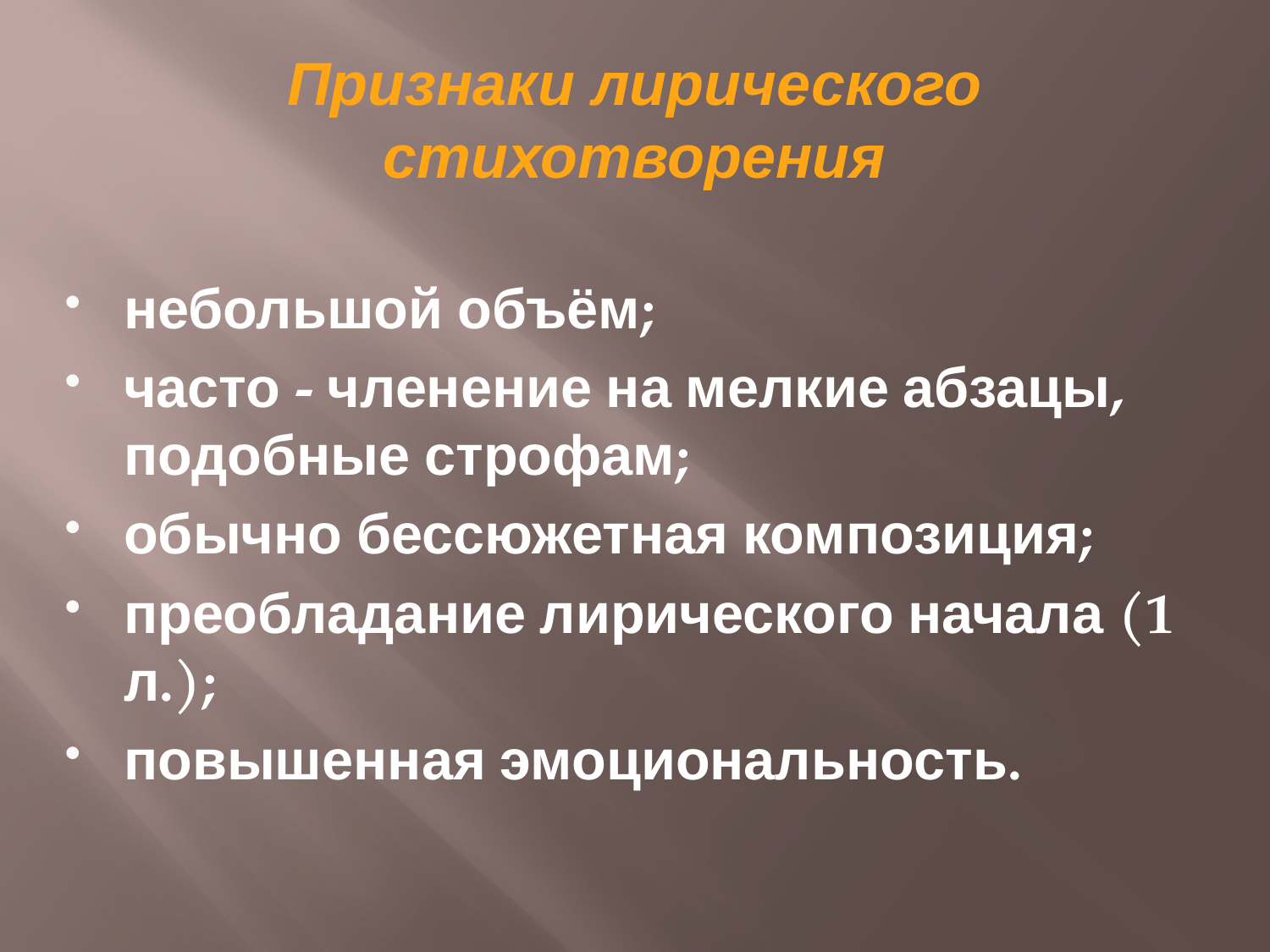

# Признаки лирического стихотворения
небольшой объём;
часто - членение на мелкие абзацы, подобные строфам;
обычно бессюжетная композиция;
преобладание лирического начала (1 л.);
повышенная эмоциональность.